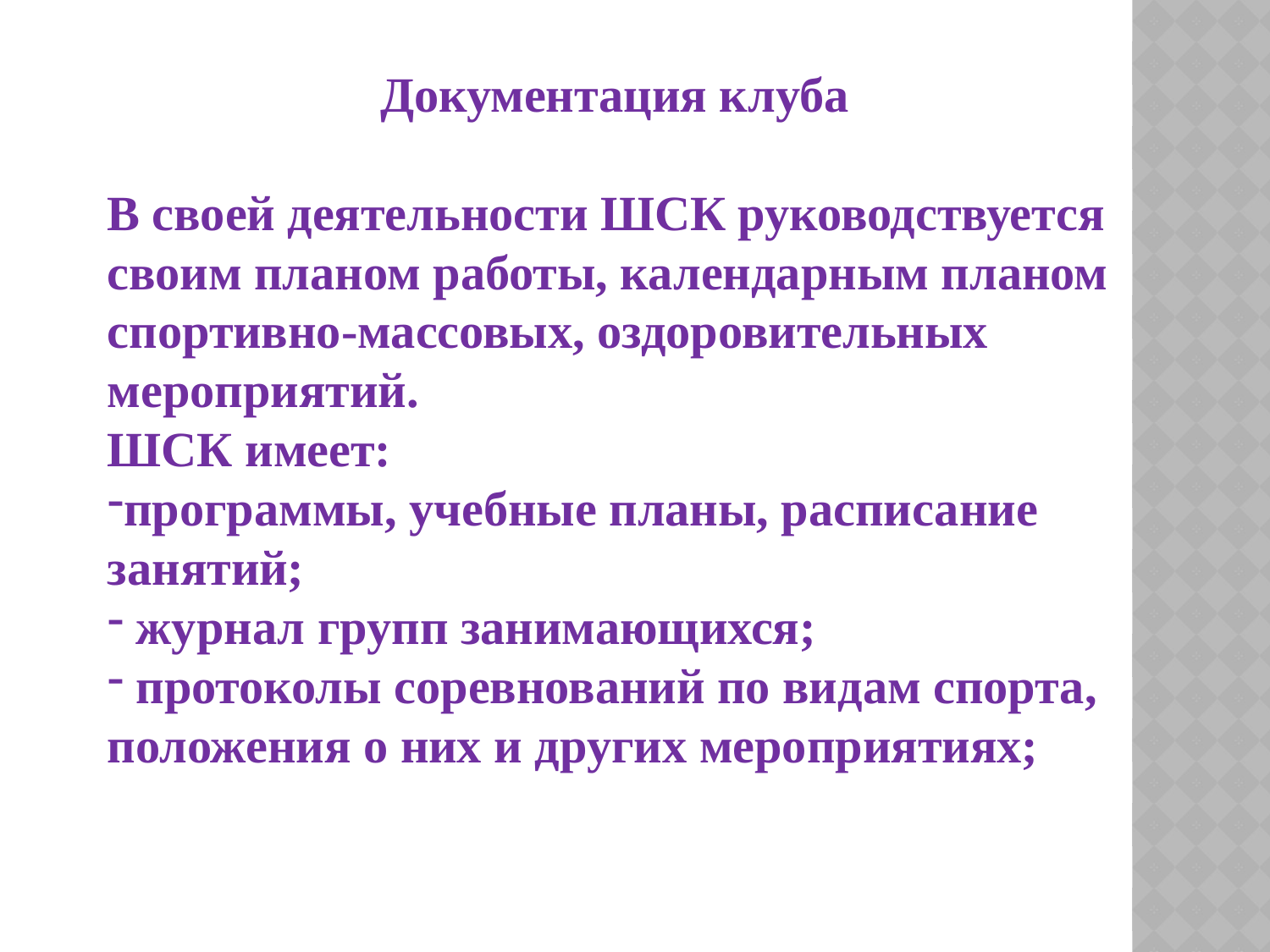

Документация клуба

В своей деятельности ШСК руководствуется своим планом работы, календарным планом спортивно-массовых, оздоровительных мероприятий.
ШСК имеет:
программы, учебные планы, расписание занятий;
 журнал групп занимающихся;
 протоколы соревнований по видам спорта, положения о них и других мероприятиях;